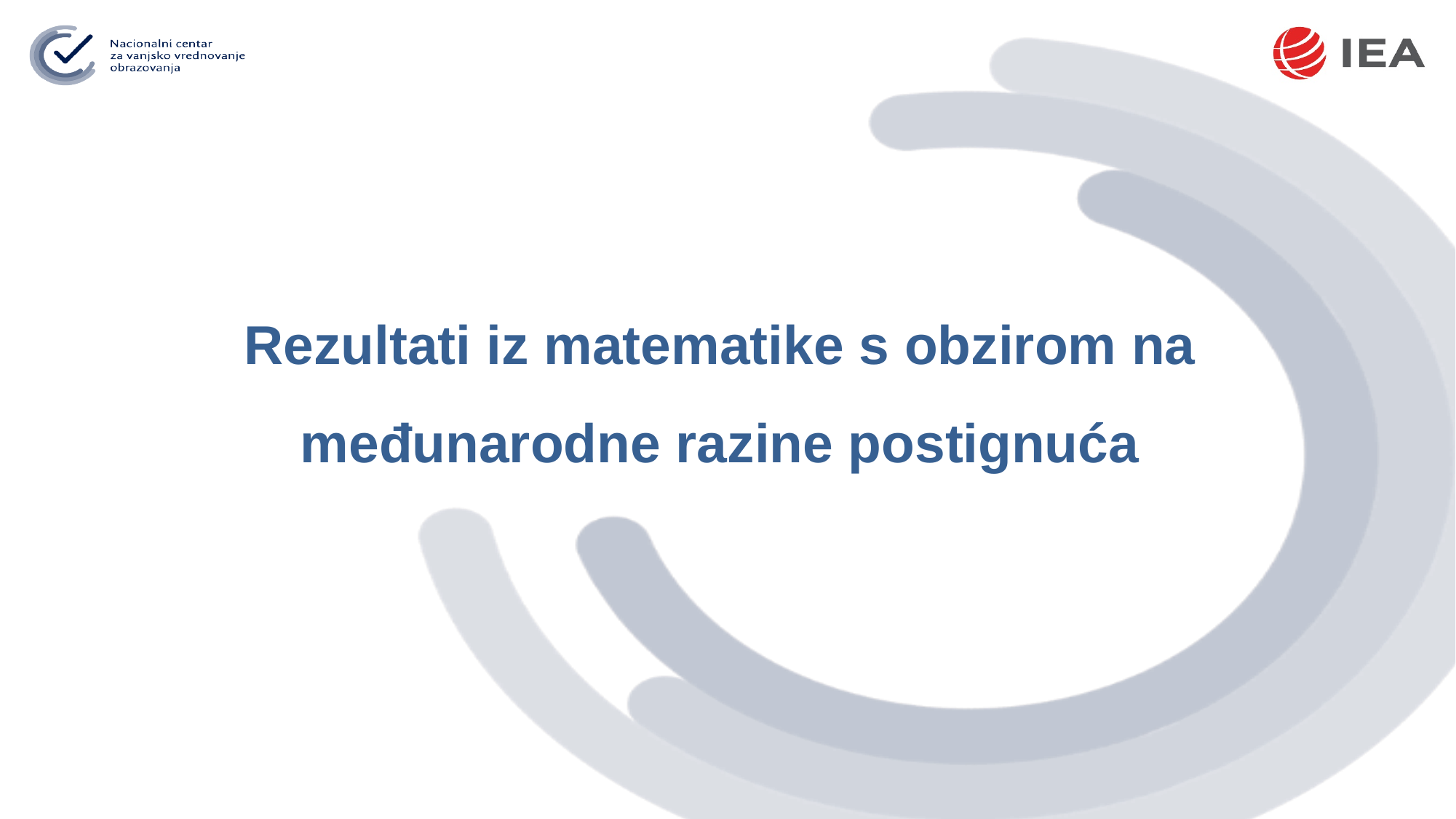

Rezultati iz matematike s obzirom na
međunarodne razine postignuća